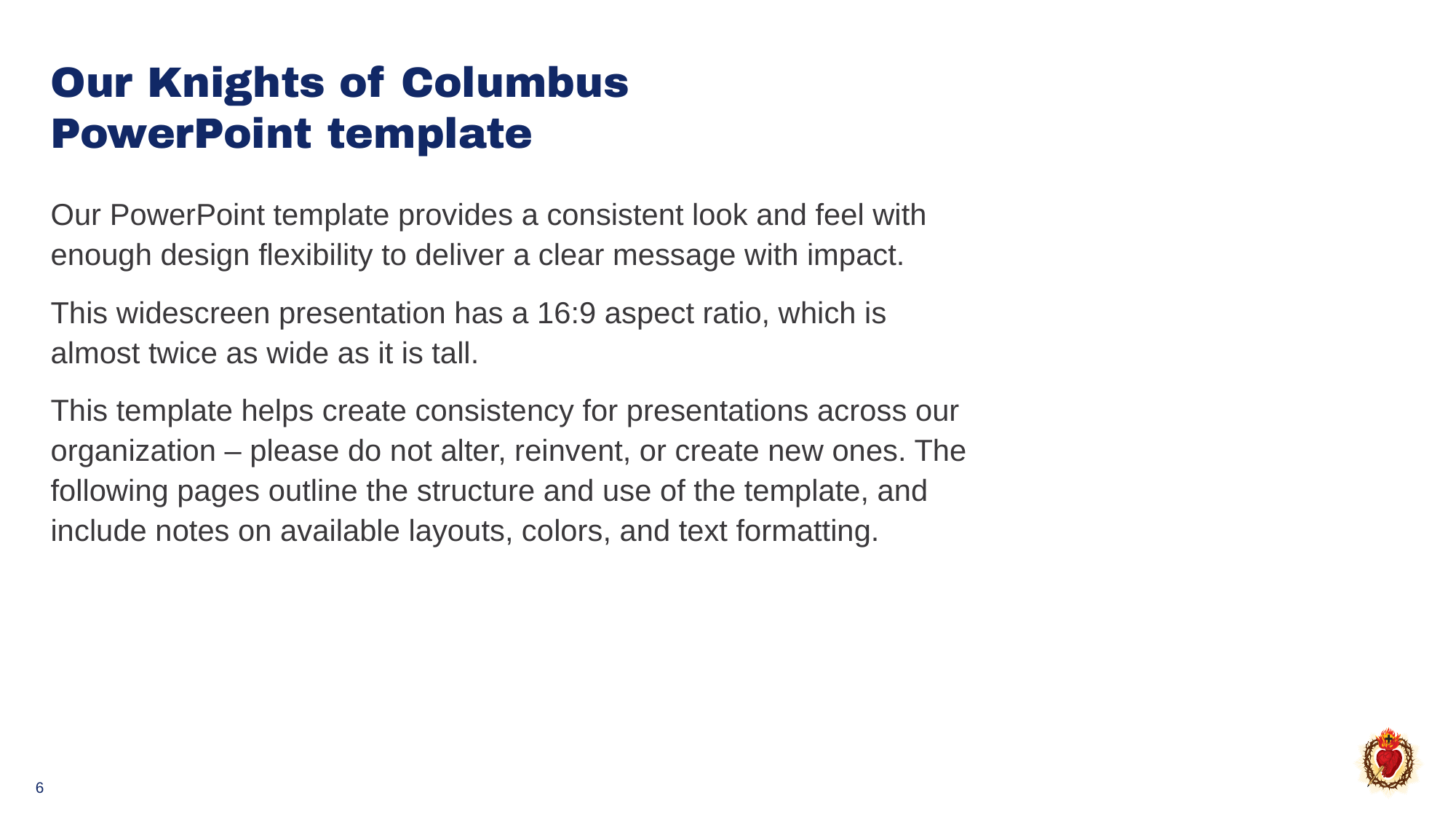

# Our Knights of Columbus PowerPoint template
Our PowerPoint template provides a consistent look and feel with enough design flexibility to deliver a clear message with impact.
This widescreen presentation has a 16:9 aspect ratio, which is almost twice as wide as it is tall.
This template helps create consistency for presentations across our organization – please do not alter, reinvent, or create new ones. The following pages outline the structure and use of the template, and include notes on available layouts, colors, and text formatting.